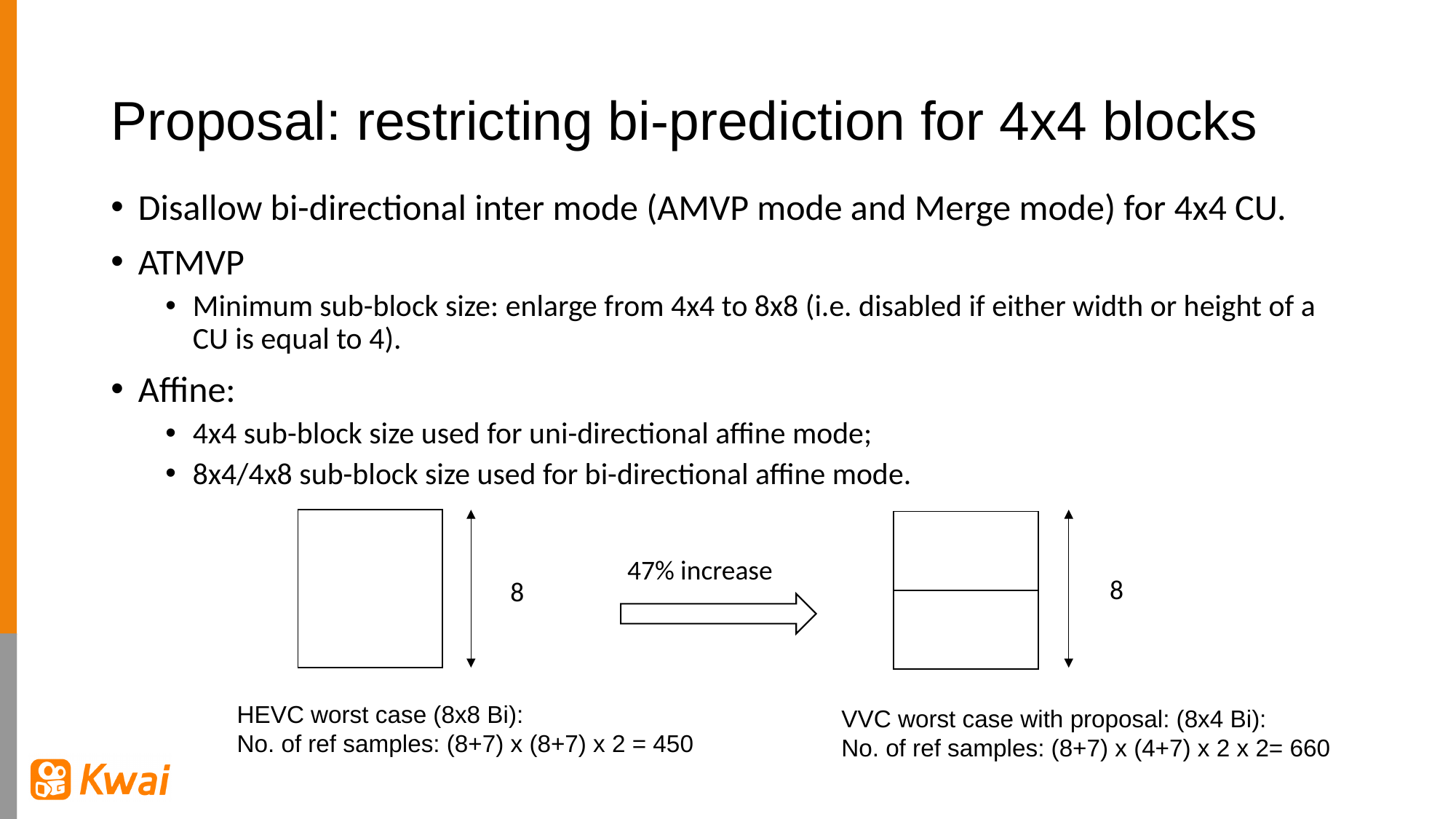

# Proposal: restricting bi-prediction for 4x4 blocks
Disallow bi-directional inter mode (AMVP mode and Merge mode) for 4x4 CU.
ATMVP
Minimum sub-block size: enlarge from 4x4 to 8x8 (i.e. disabled if either width or height of a CU is equal to 4).
Affine:
4x4 sub-block size used for uni-directional affine mode;
8x4/4x8 sub-block size used for bi-directional affine mode.

|  |  |
| --- | --- |
|  |  |
|  |  |
| --- | --- |
|  |  |

47% increase
8
8

HEVC worst case (8x8 Bi):
No. of ref samples: (8+7) x (8+7) x 2 = 450
VVC worst case with proposal: (8x4 Bi):
No. of ref samples: (8+7) x (4+7) x 2 x 2= 660